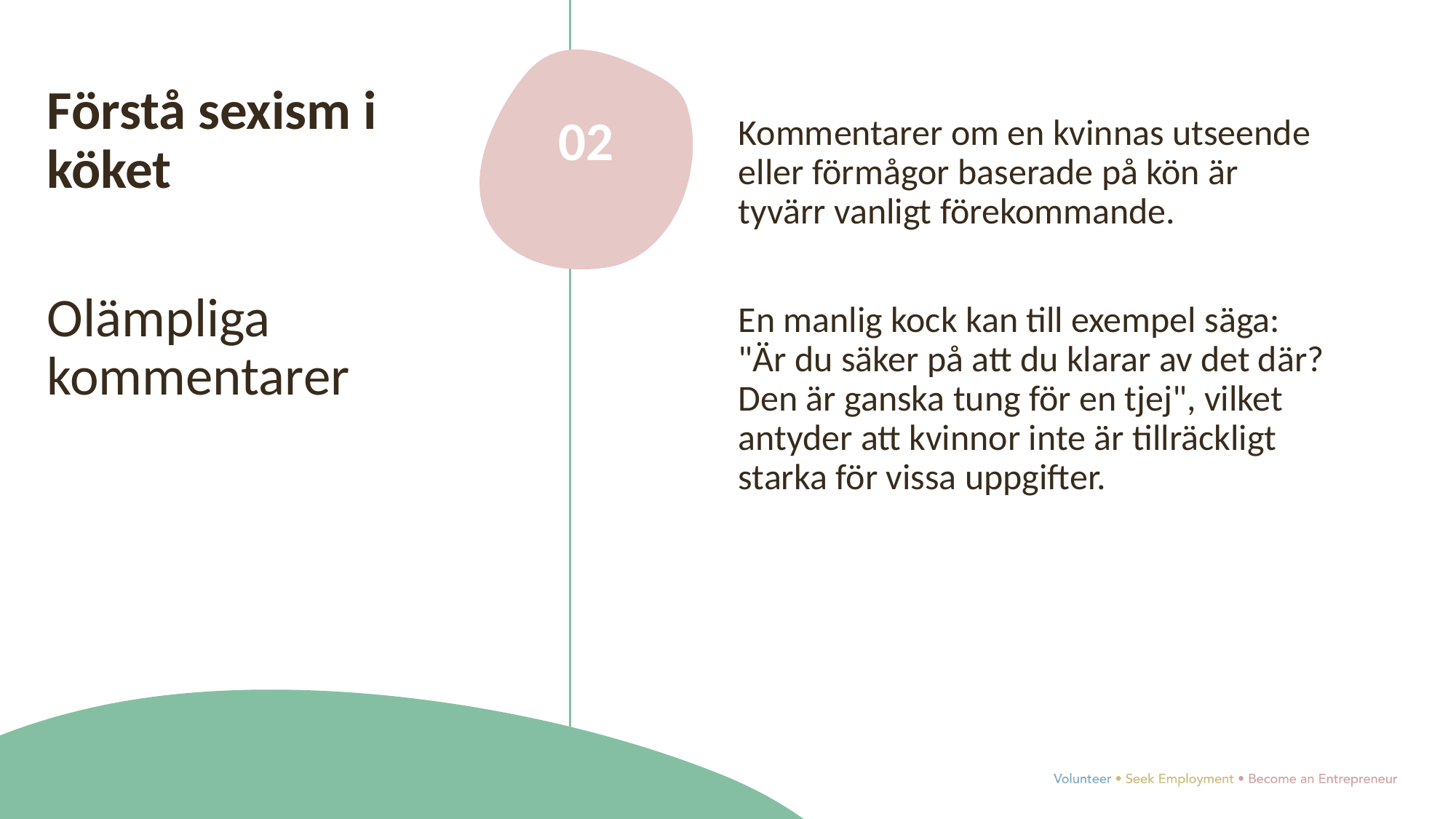

Förstå sexism i köket

Olämpliga kommentarer
02
Kommentarer om en kvinnas utseende eller förmågor baserade på kön är tyvärr vanligt förekommande.

En manlig kock kan till exempel säga: "Är du säker på att du klarar av det där? Den är ganska tung för en tjej", vilket antyder att kvinnor inte är tillräckligt starka för vissa uppgifter.